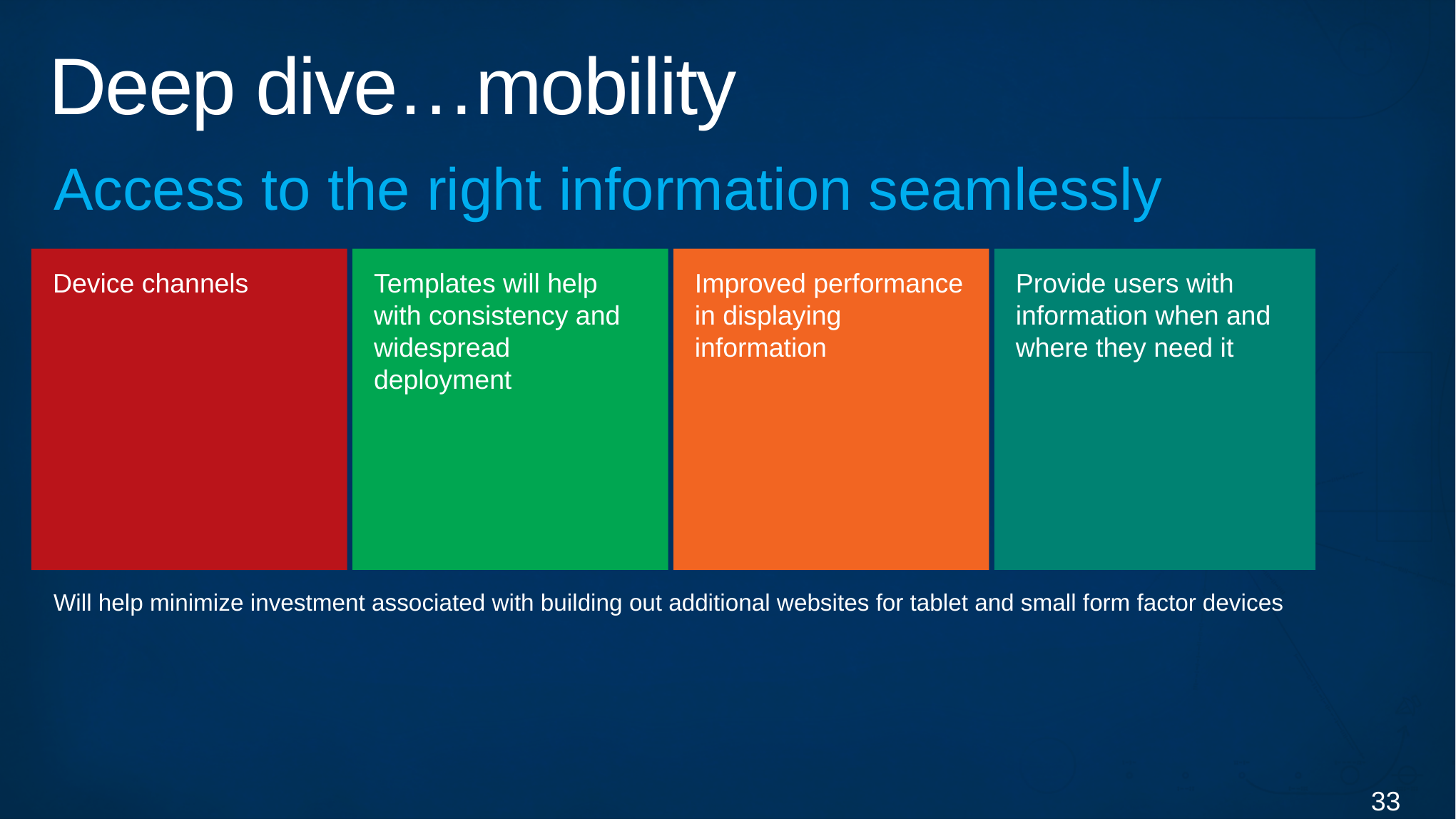

# Deep dive…mobility
Access to the right information seamlessly
Device channels
Templates will help with consistency and widespread deployment
Improved performance in displaying information
Provide users with information when and where they need it

Will help minimize investment associated with building out additional websites for tablet and small form factor devices
33